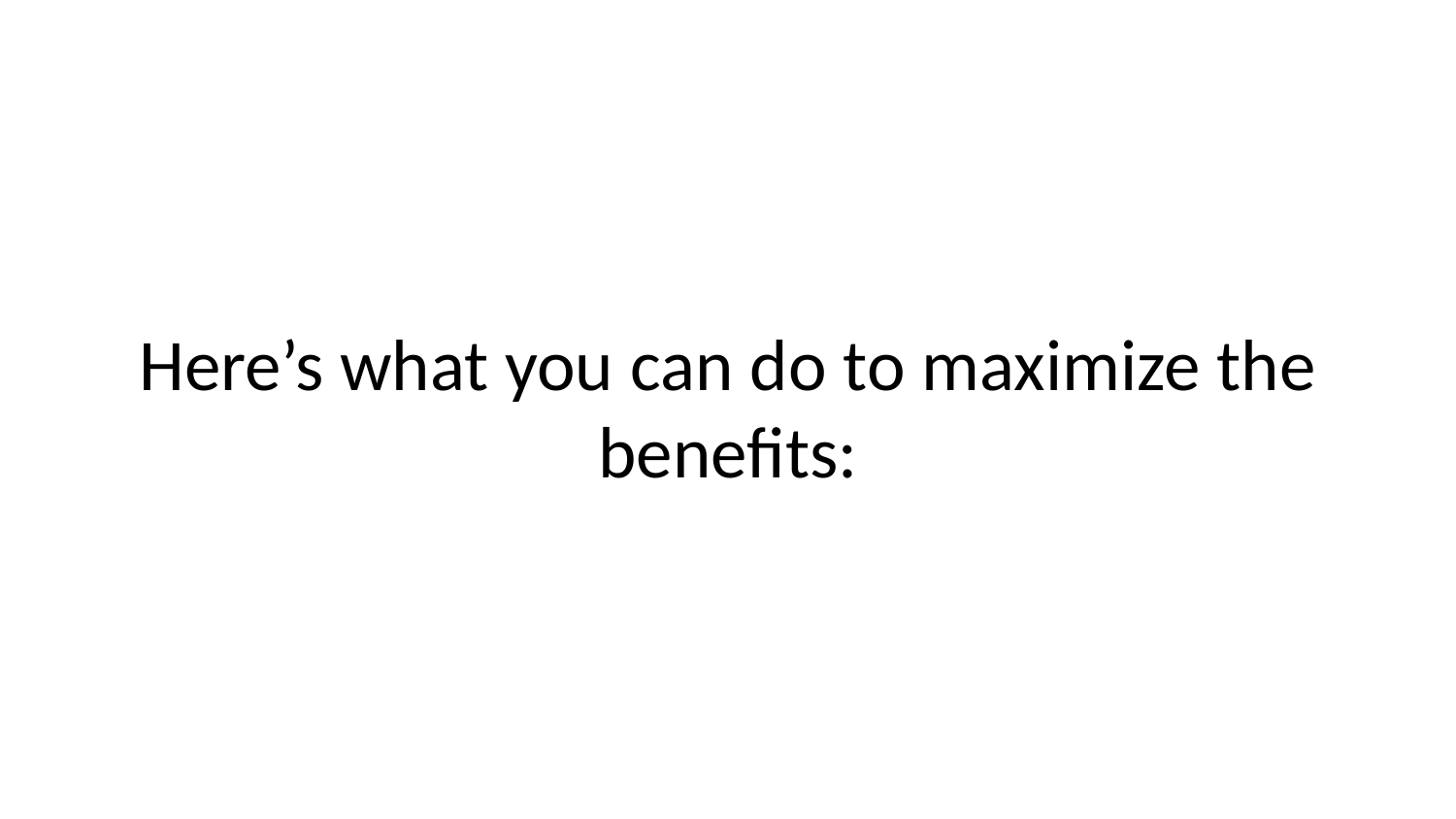

# Here’s what you can do to maximize the benefits: